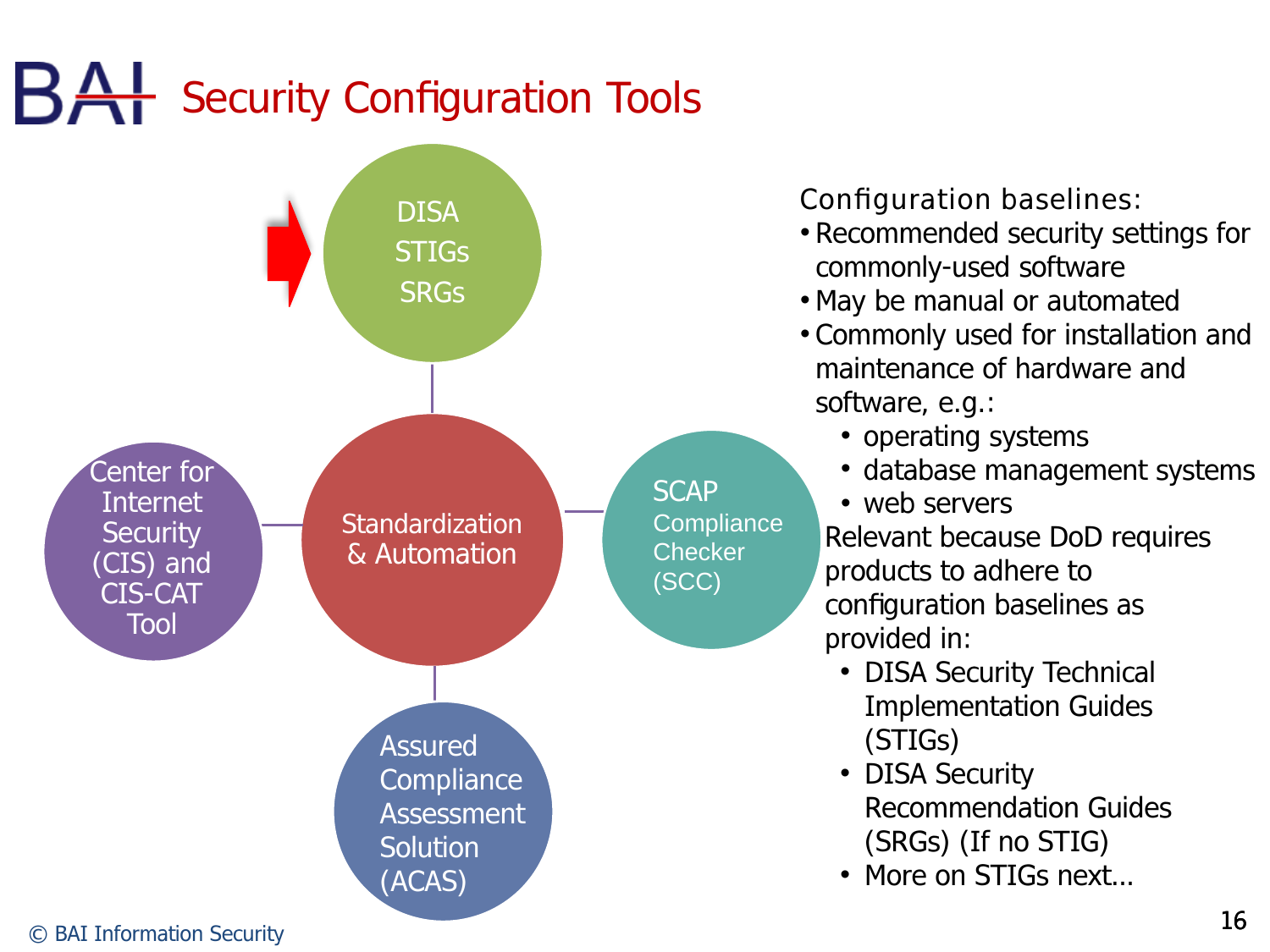

# Security Configuration Tools

DISA
STIGs
SRGs

Standardization & Automation
Center for Internet Security (CIS) and CIS-CAT Tool

Assured Compliance Assessment Solution (ACAS)
SCAP Compliance Checker (SCC)

Configuration baselines:
Recommended security settings for commonly-used software
May be manual or automated
Commonly used for installation and maintenance of hardware and software, e.g.:
operating systems
database management systems
web servers
Relevant because DoD requires products to adhere to configuration baselines as provided in:
DISA Security Technical Implementation Guides (STIGs)
DISA Security Recommendation Guides (SRGs) (If no STIG)
More on STIGs next…

SCAP
Compliance Checker
(SCC)
Assured
Compliance
Assessment
Solution
(ACAS)